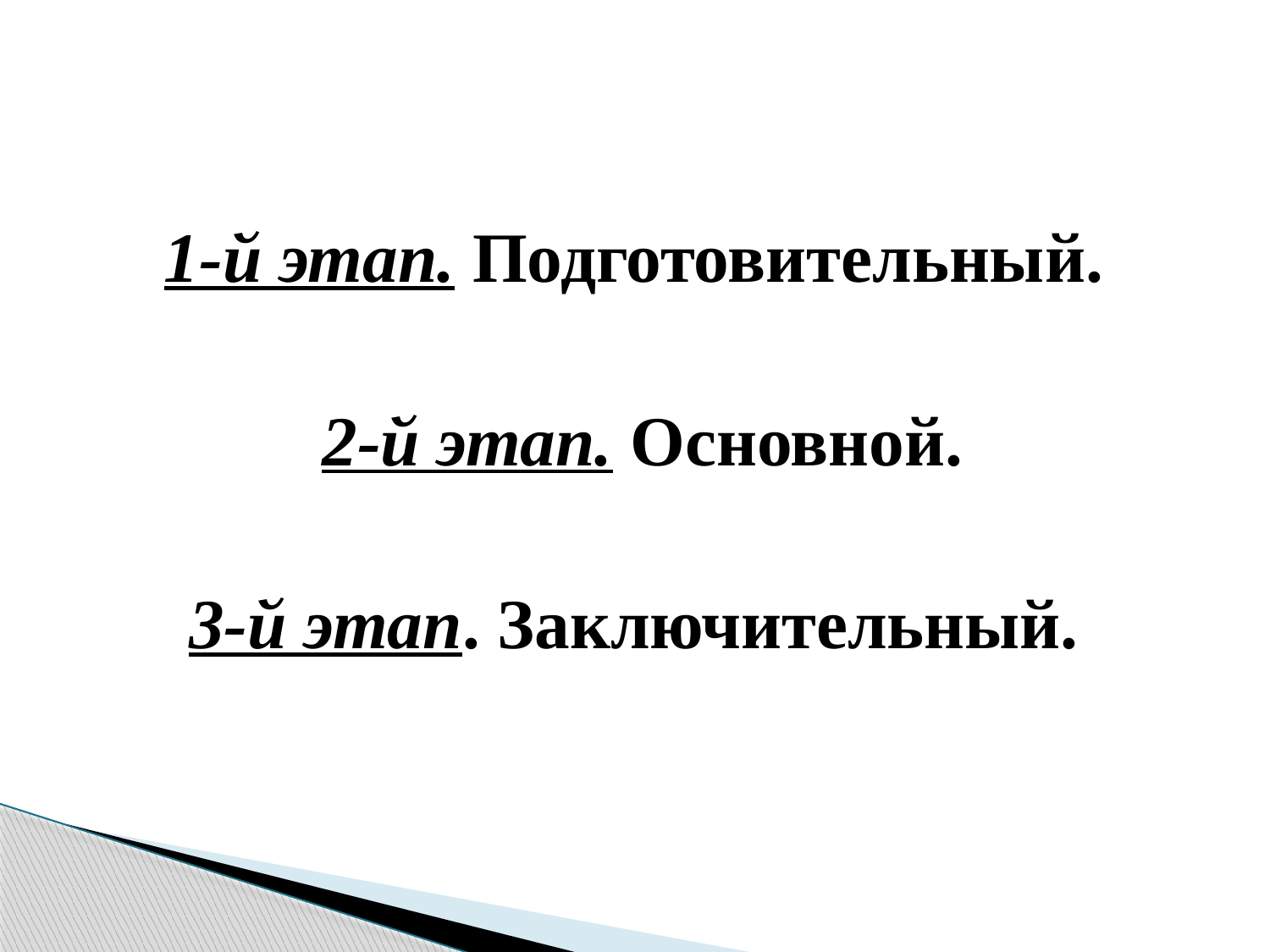

#
 1-й этап. Подготовительный.

 2-й этап. Основной.

3-й этап. Заключительный.